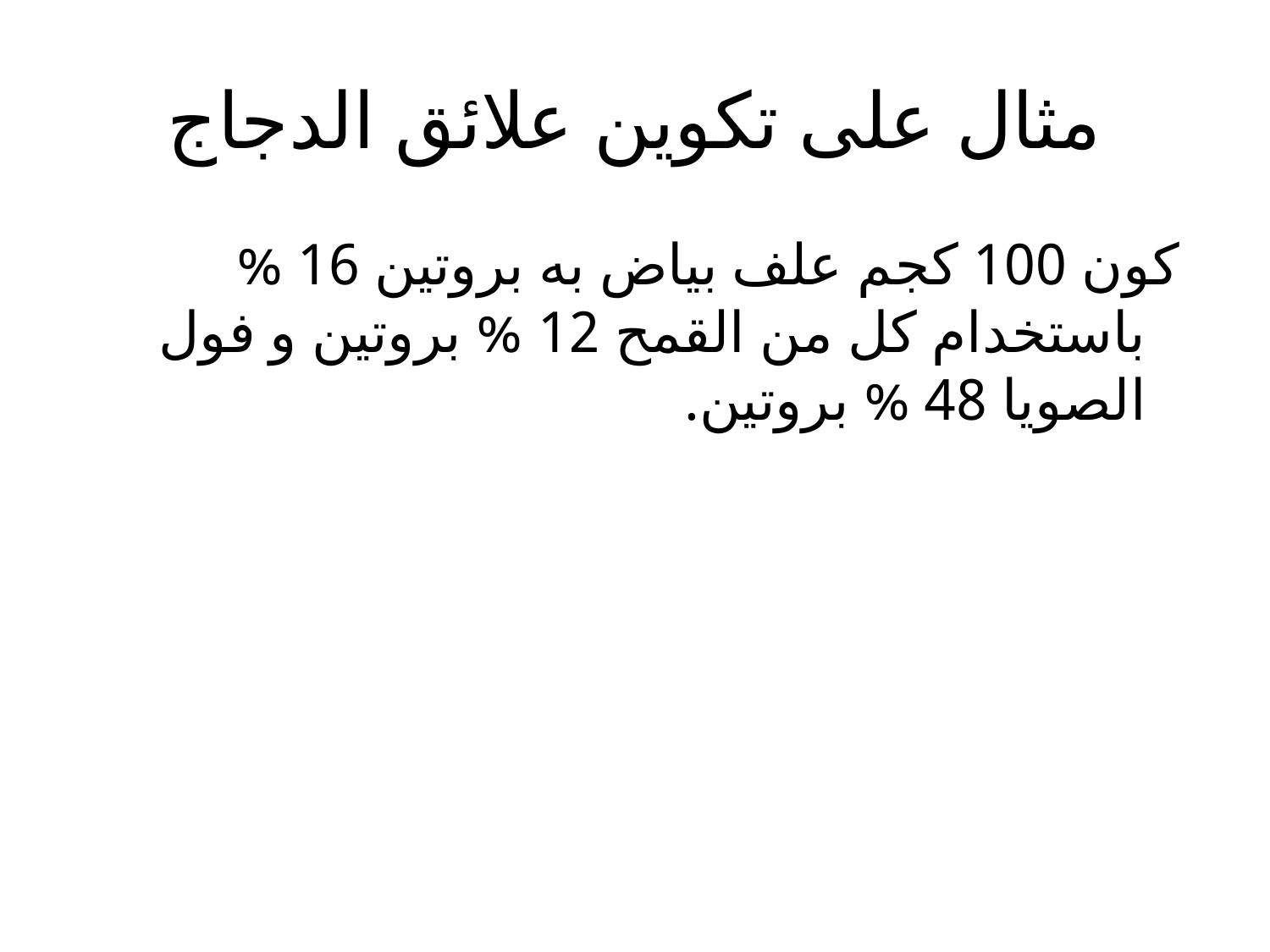

# مثال على تكوين علائق الدجاج
 كون 100 كجم علف بياض به بروتين 16 % باستخدام كل من القمح 12 % بروتين و فول الصويا 48 % بروتين.